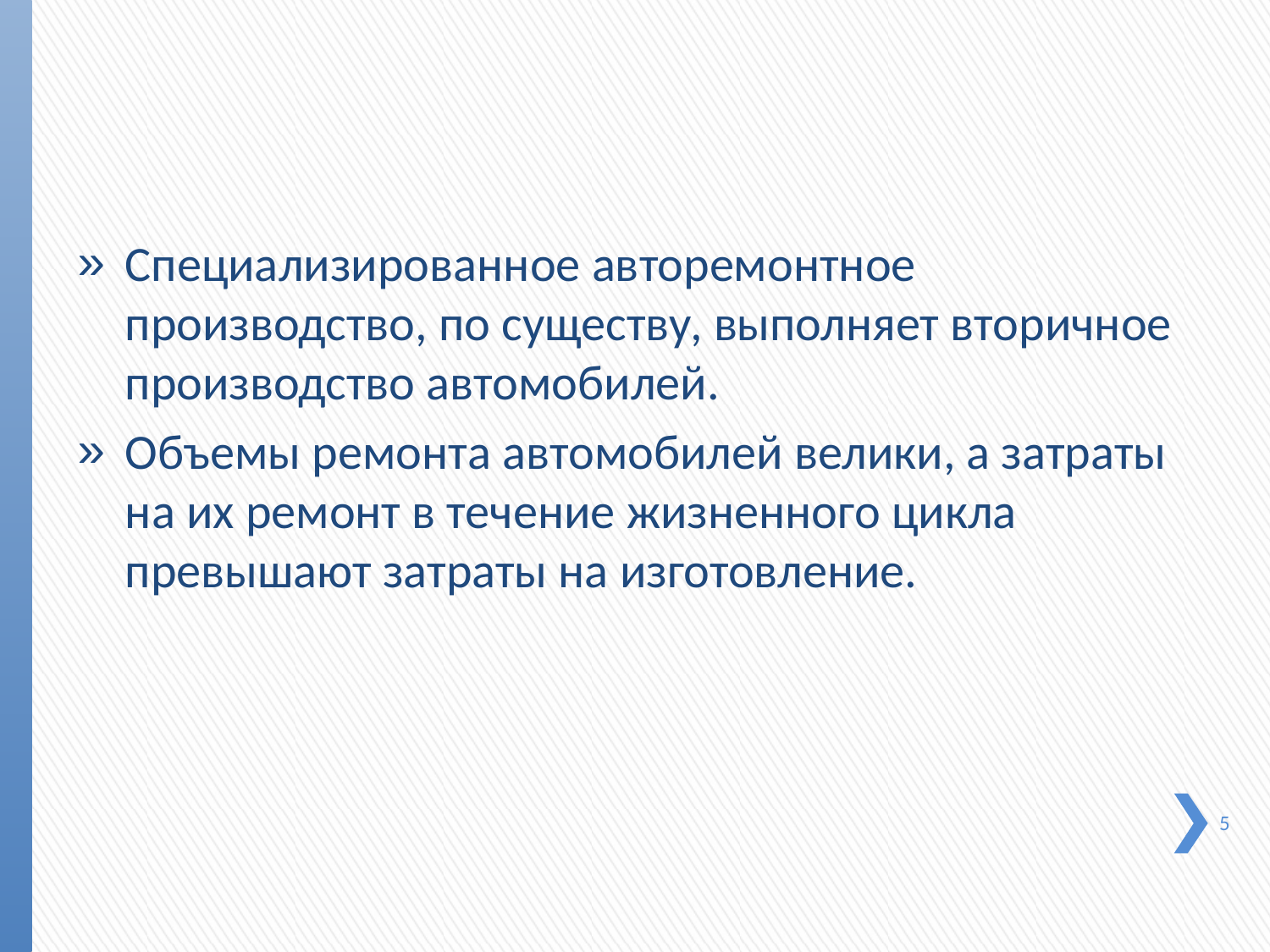

Специализированное авторемонтное производство, по су­ществу, выполняет вторичное производство автомобилей.
Объемы ремонта автомобилей велики, а затраты на их ремонт в течение жизненного цикла превышают затраты на изготовление.

5